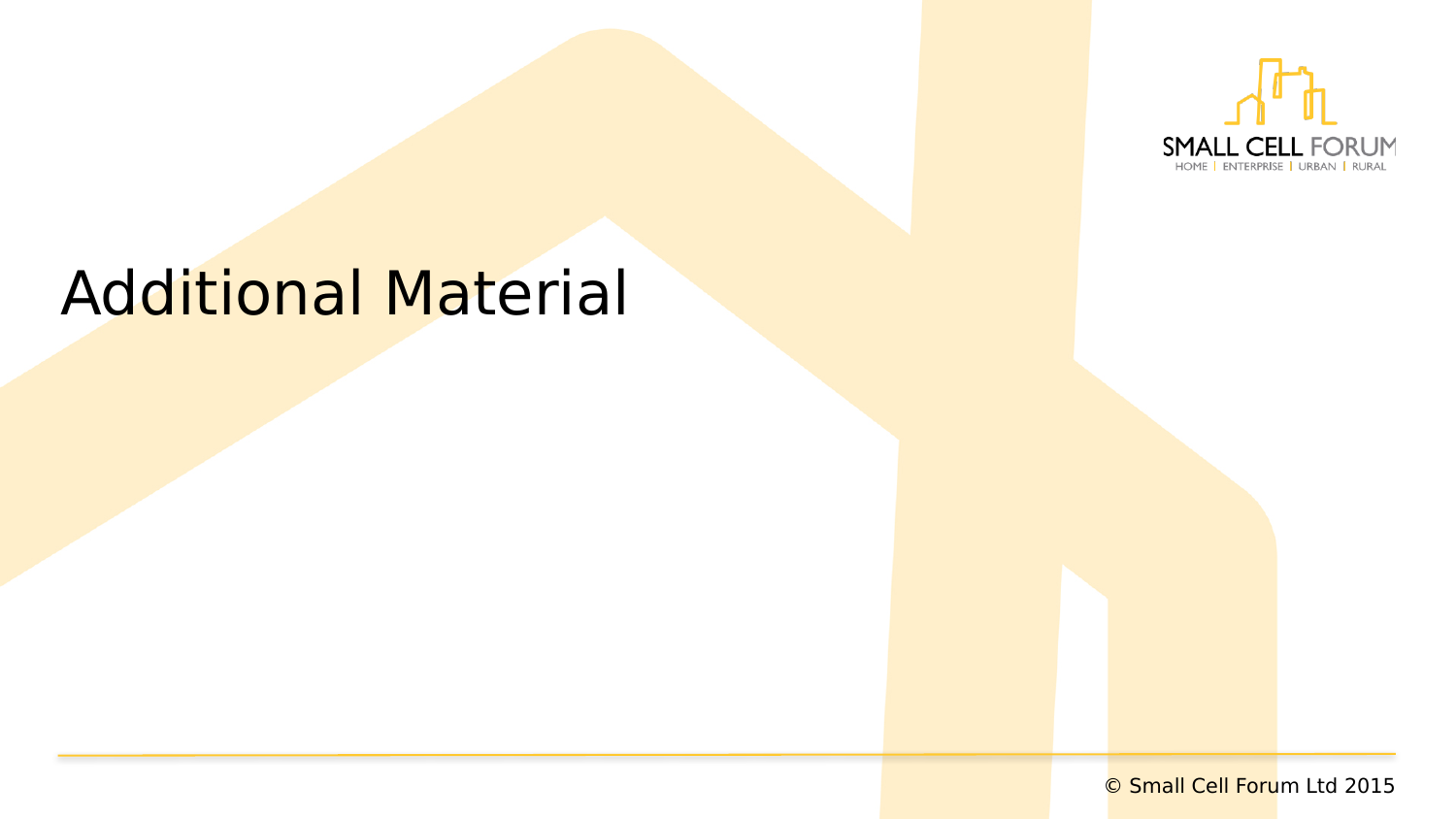

# Additional Material
© Small Cell Forum Ltd 2015